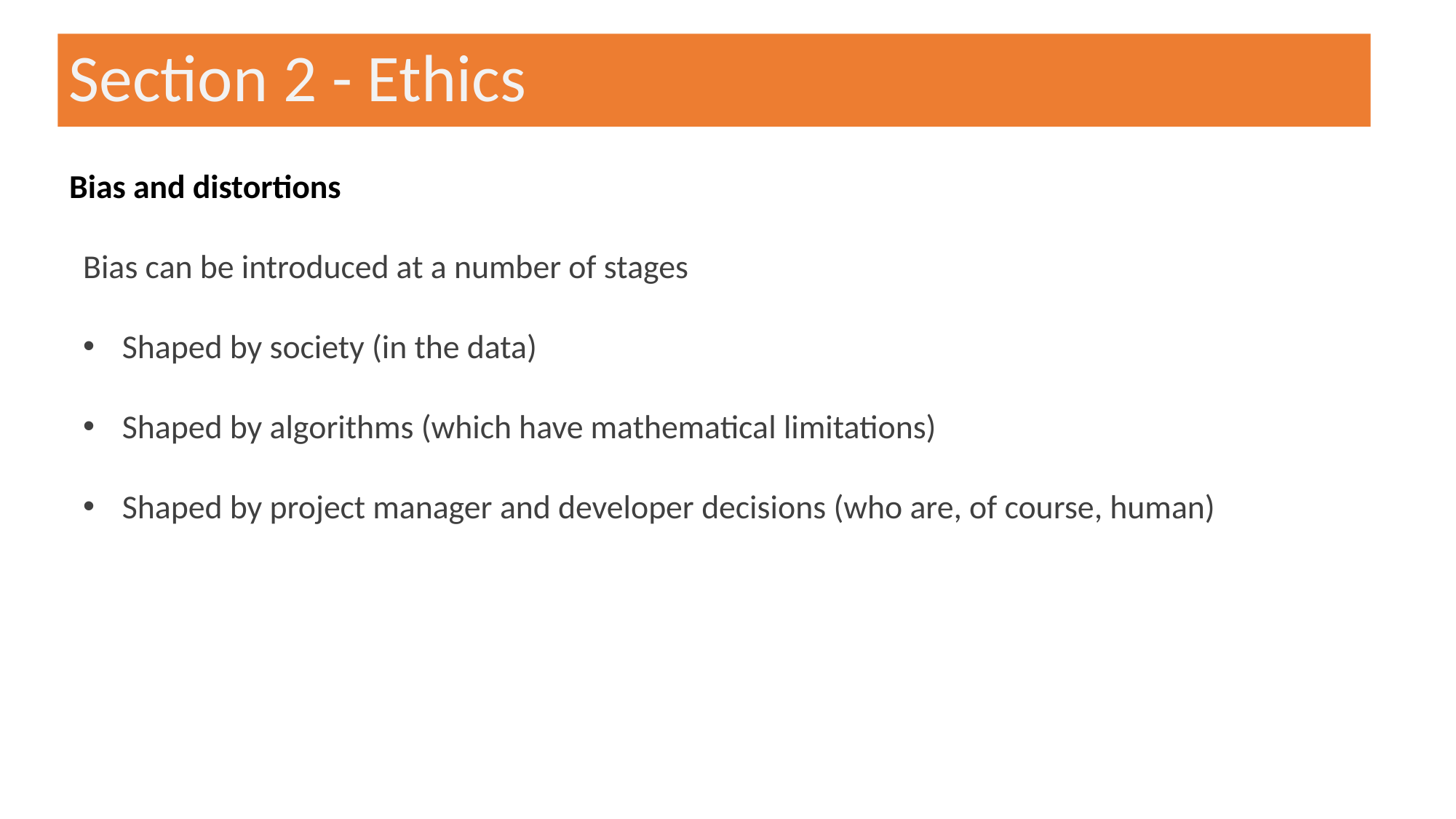

Section 2 - Ethics
Bias and distortions

Bias can be introduced at a number of stages

Shaped by society (in the data)

Shaped by algorithms (which have mathematical limitations)

Shaped by project manager and developer decisions (who are, of course, human)